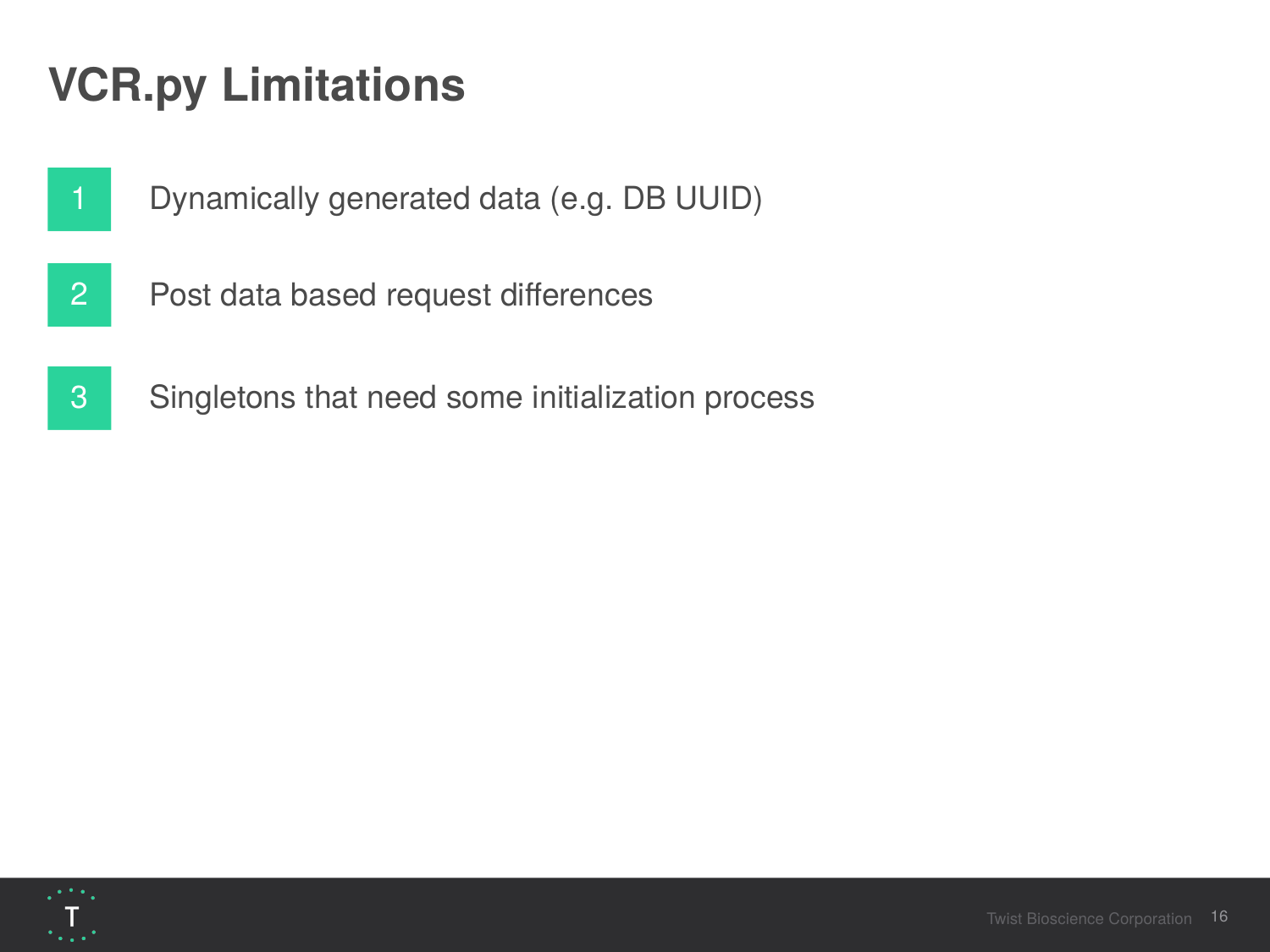

# VCR.py Limitations
Dynamically generated data (e.g. DB UUID)
1
Post data based request differences
2
Singletons that need some initialization process
3